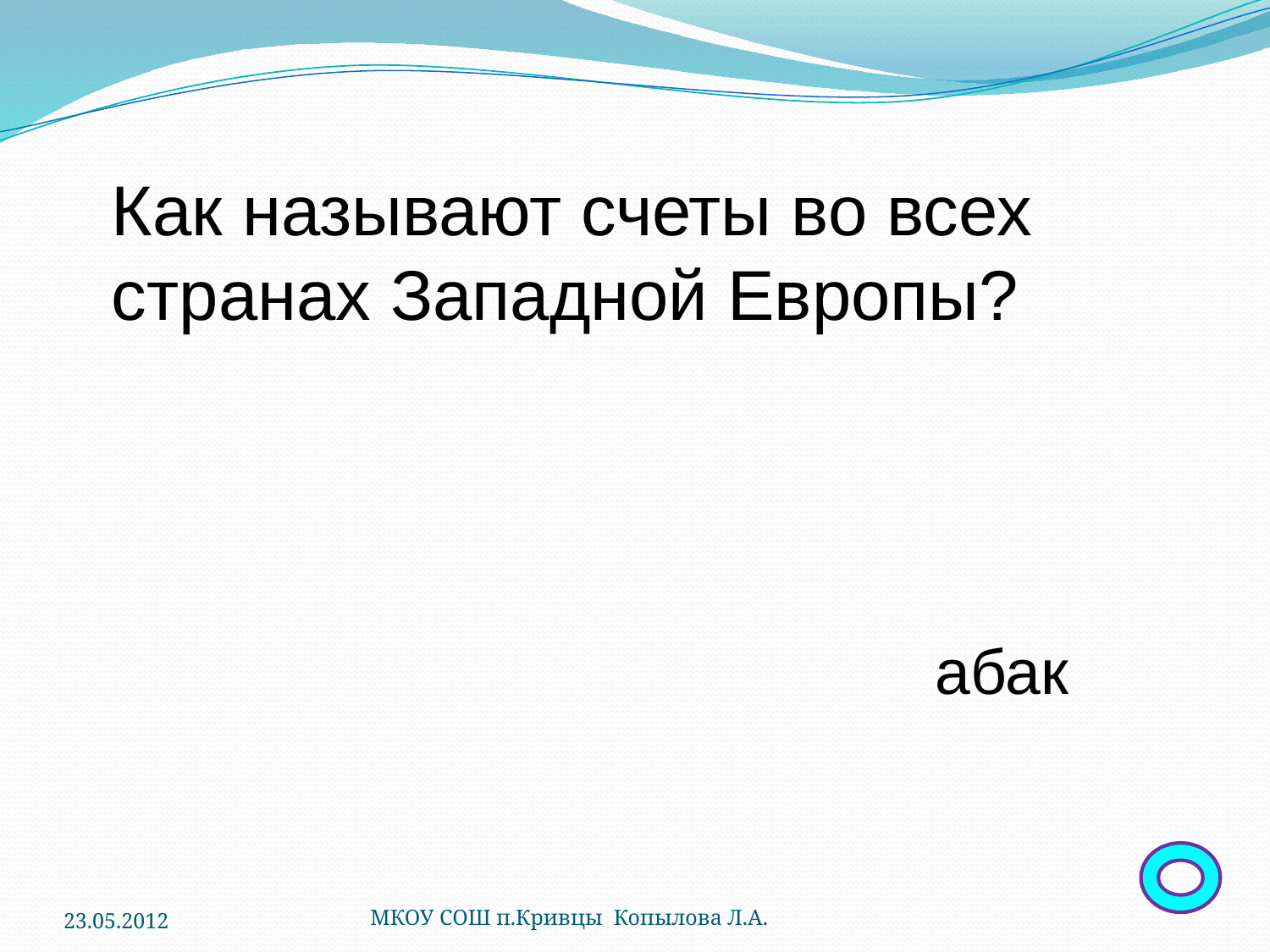

Как называют счеты во всех странах Западной Европы?
абак

23.05.2012
МКОУ СОШ п.Кривцы  Копылова Л.А.